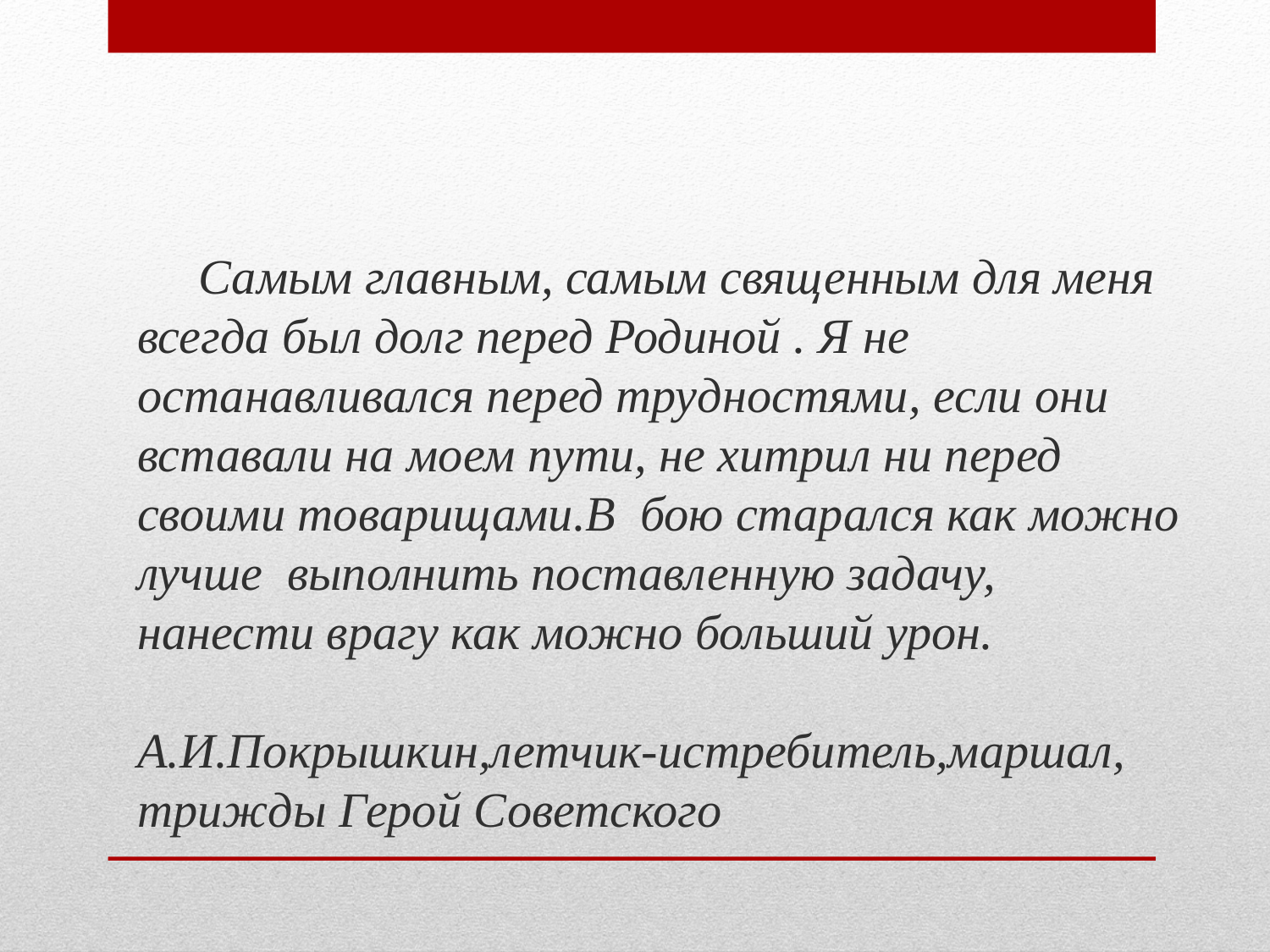

Самым главным, самым священным для меня всегда был долг перед Родиной . Я не останавливался перед трудностями, если они вставали на моем пути, не хитрил ни перед своими товарищами.В  бою старался как можно лучше  выполнить поставленную задачу, нанести врагу как можно больший урон.
                                                            А.И.Покрышкин,летчик-истребитель,маршал, трижды Герой Советского